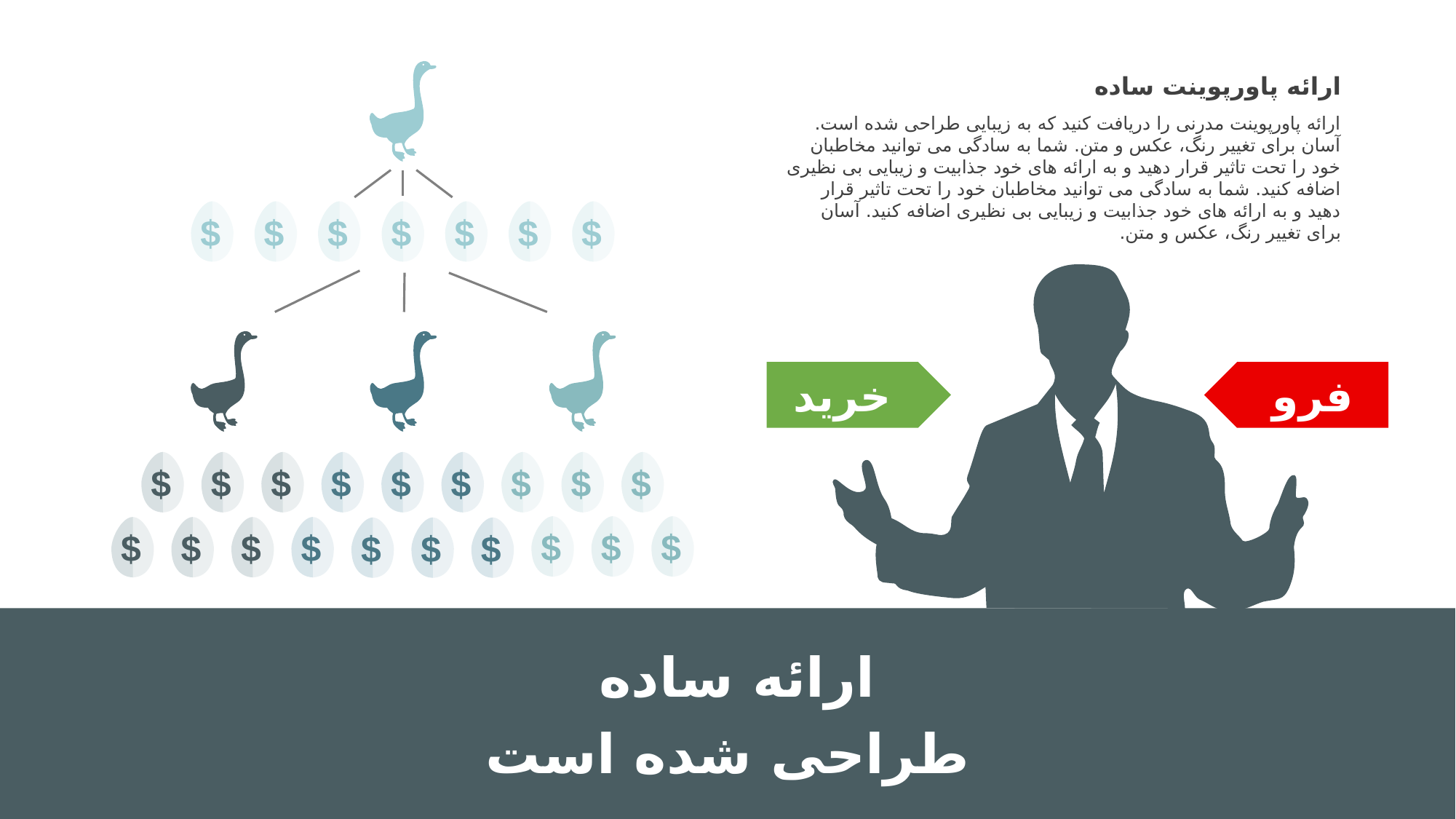

ارائه پاورپوینت ساده
ارائه پاورپوینت مدرنی را دریافت کنید که به زیبایی طراحی شده است. آسان برای تغییر رنگ، عکس و متن. شما به سادگی می توانید مخاطبان خود را تحت تاثیر قرار دهید و به ارائه های خود جذابیت و زیبایی بی نظیری اضافه کنید. شما به سادگی می توانید مخاطبان خود را تحت تاثیر قرار دهید و به ارائه های خود جذابیت و زیبایی بی نظیری اضافه کنید. آسان برای تغییر رنگ، عکس و متن.

$

$

$

$

$

$

$

خرید

فروش

$

$

$

$

$

$

$

$

$

$

$

$

$

$

$

$

$

$

$

ارائه ساده
طراحی شده است